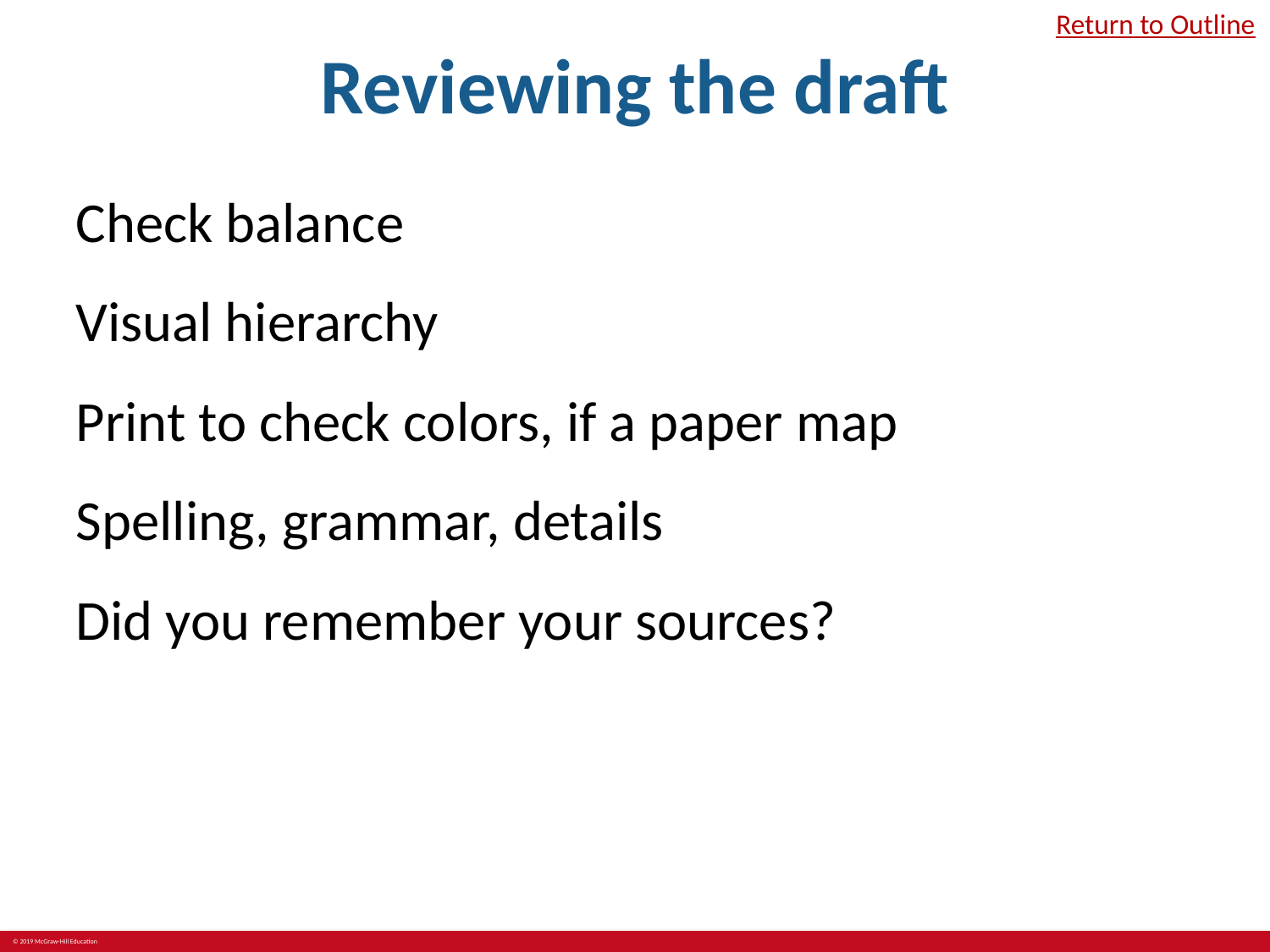

# Reviewing the draft
Return to Outline
Check balance
Visual hierarchy
Print to check colors, if a paper map
Spelling, grammar, details
Did you remember your sources?